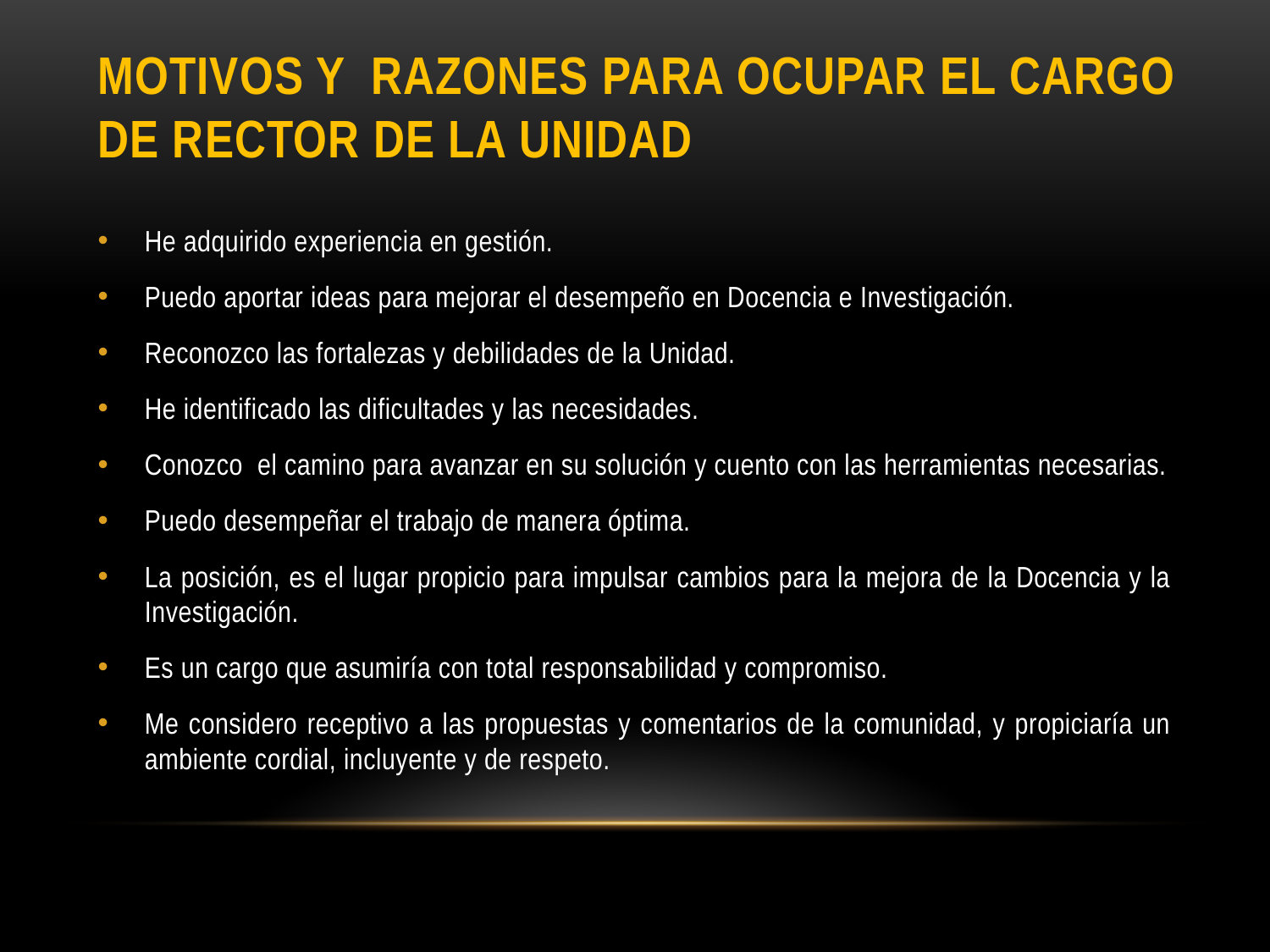

# Motivos y  Razones PARA OCUPAR EL CARGO DE RECTOR DE LA UNIDAD
He adquirido experiencia en gestión.
Puedo aportar ideas para mejorar el desempeño en Docencia e Investigación.
Reconozco las fortalezas y debilidades de la Unidad.
He identificado las dificultades y las necesidades.
Conozco  el camino para avanzar en su solución y cuento con las herramientas necesarias.
Puedo desempeñar el trabajo de manera óptima.
La posición, es el lugar propicio para impulsar cambios para la mejora de la Docencia y la Investigación.
Es un cargo que asumiría con total responsabilidad y compromiso.
Me considero receptivo a las propuestas y comentarios de la comunidad, y propiciaría un ambiente cordial, incluyente y de respeto.